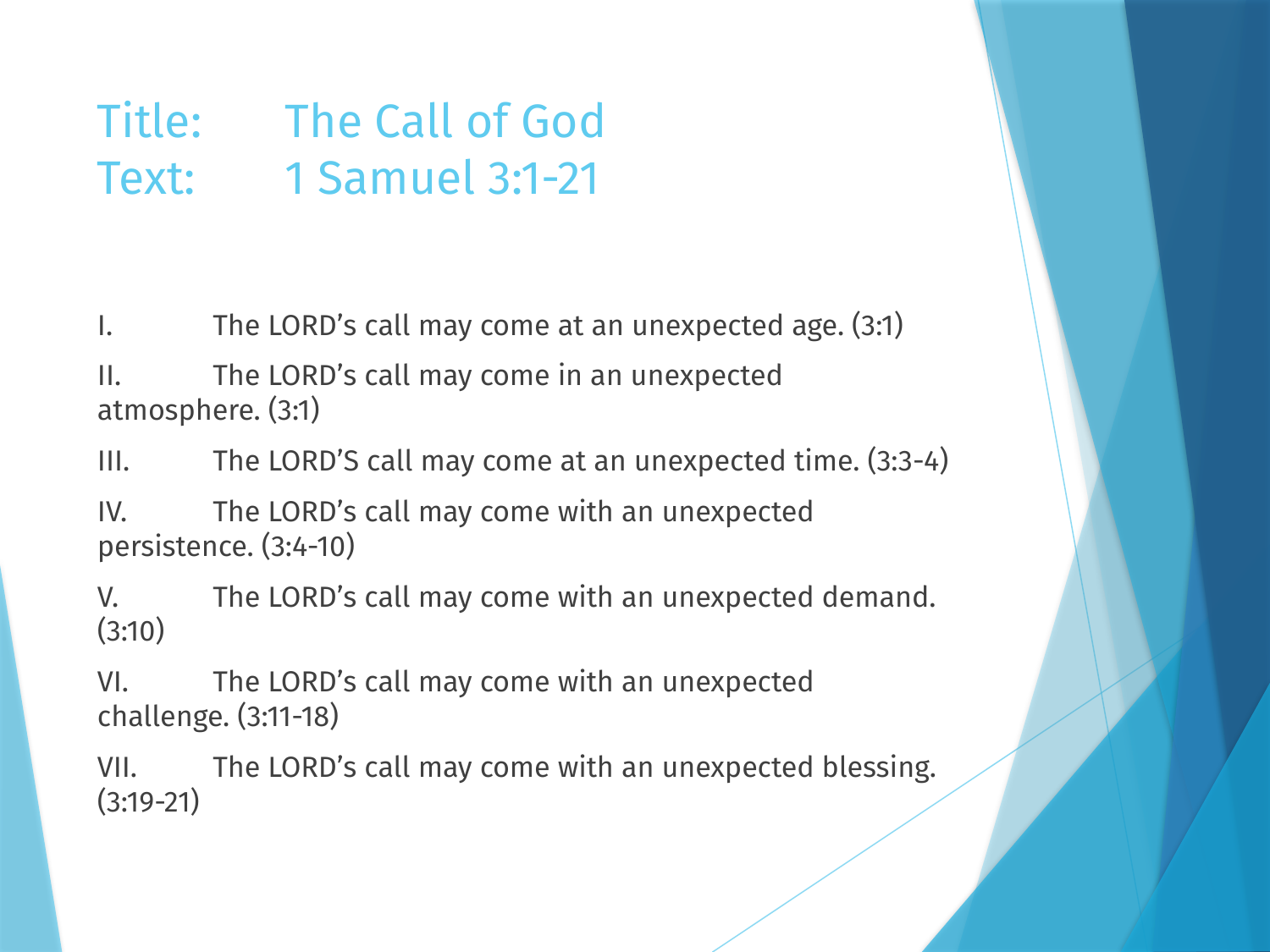

# Title:	The Call of God Text:	1 Samuel 3:1-21
I.	The LORD’s call may come at an unexpected age. (3:1)
II.	The LORD’s call may come in an unexpected atmosphere. (3:1)
III.	The LORD’S call may come at an unexpected time. (3:3-4)
IV.	The LORD’s call may come with an unexpected persistence. (3:4-10)
V.	The LORD’s call may come with an unexpected demand. (3:10)
VI.	The LORD’s call may come with an unexpected challenge. (3:11-18)
VII.	The LORD’s call may come with an unexpected blessing. (3:19-21)